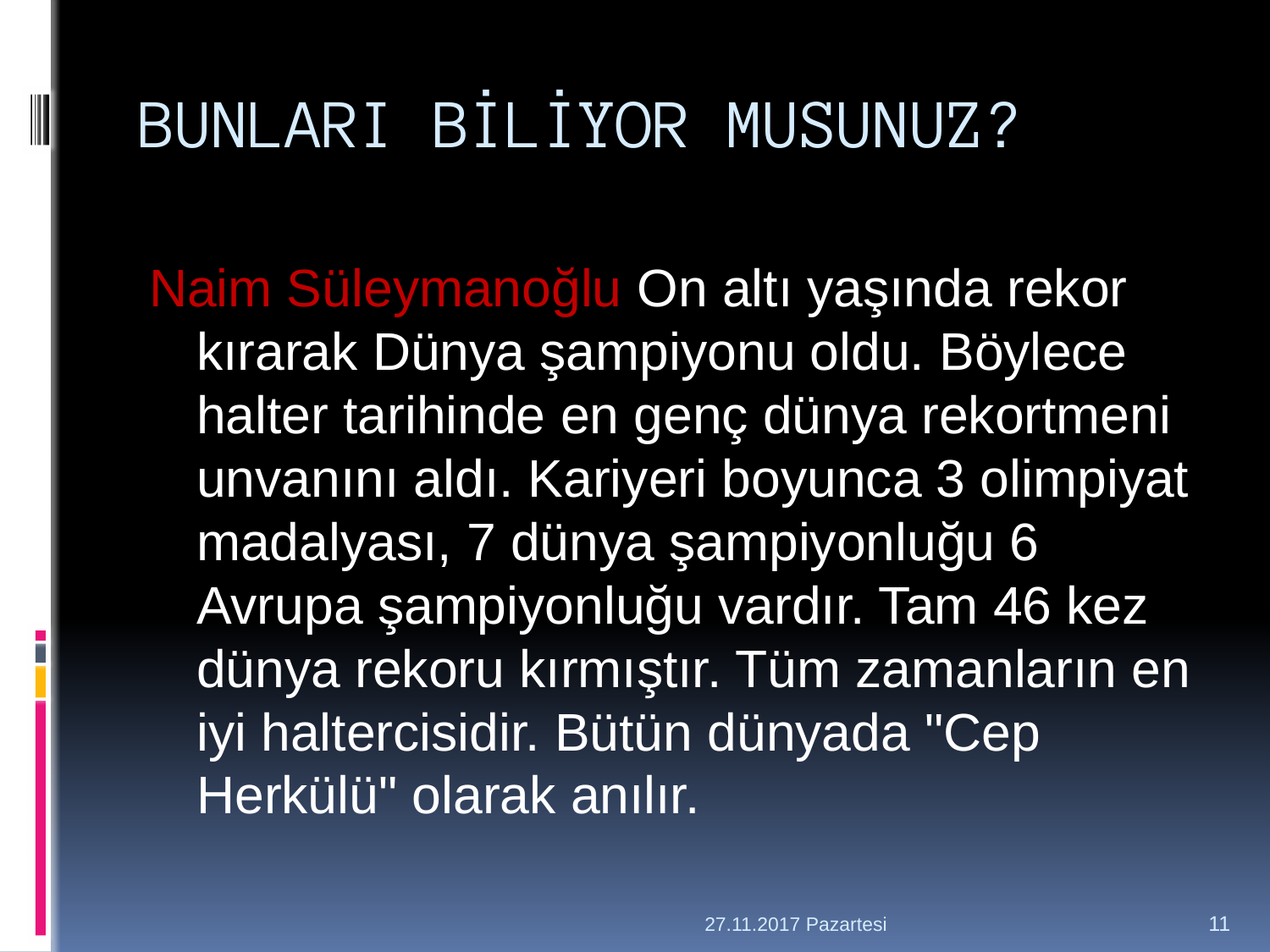

# BUNLARI BİLİYOR MUSUNUZ?
Naim Süleymanoğlu On altı yaşında rekor kırarak Dünya şampiyonu oldu. Böylece halter tarihinde en genç dünya rekortmeni unvanını aldı. Kariyeri boyunca 3 olimpiyat madalyası, 7 dünya şampiyonluğu 6 Avrupa şampiyonluğu vardır. Tam 46 kez dünya rekoru kırmıştır. Tüm zamanların en iyi haltercisidir. Bütün dünyada "Cep Herkülü" olarak anılır.
27.11.2017 Pazartesi
11